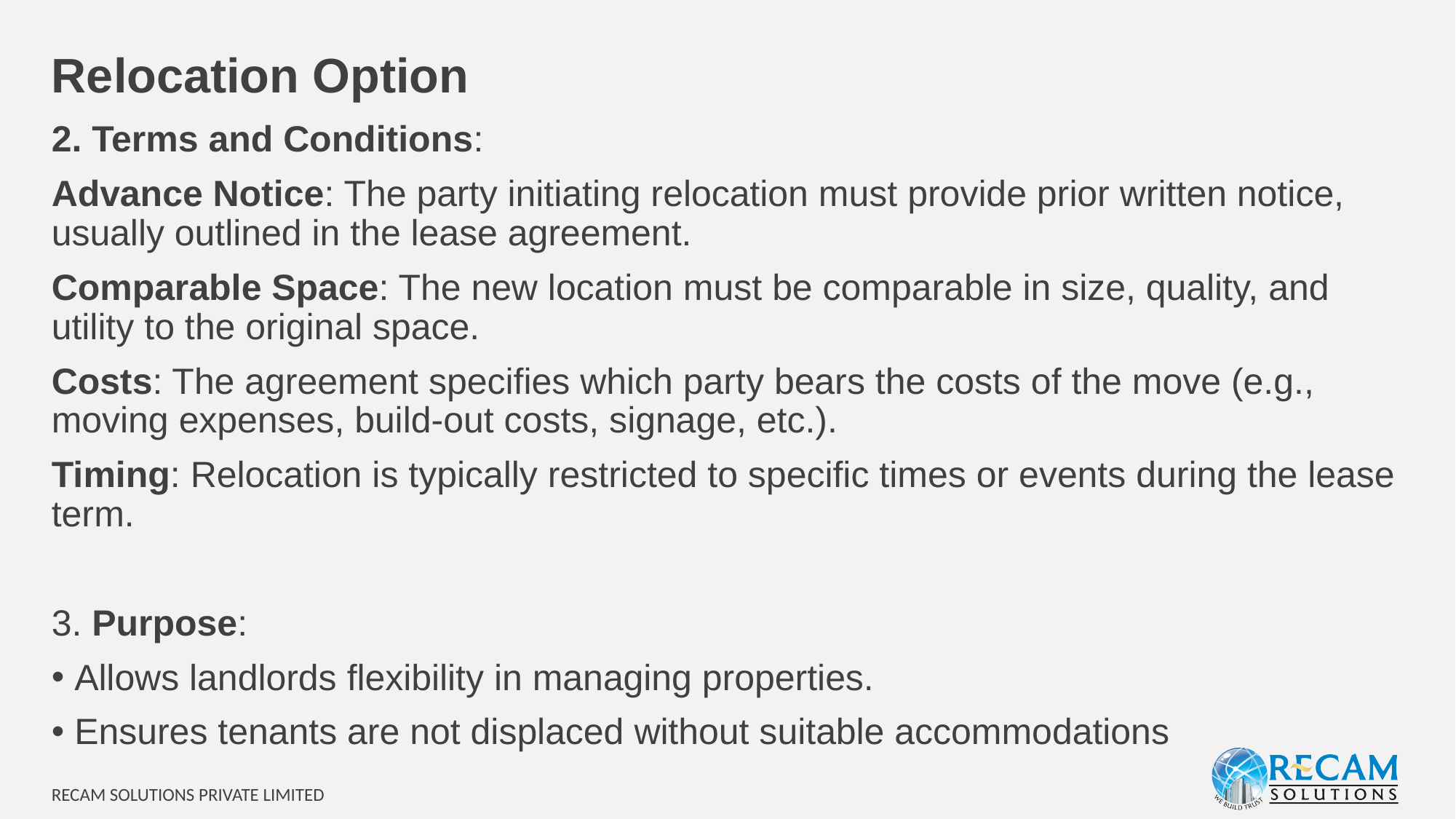

# Relocation Option
2. Terms and Conditions:
Advance Notice: The party initiating relocation must provide prior written notice, usually outlined in the lease agreement.
Comparable Space: The new location must be comparable in size, quality, and utility to the original space.
Costs: The agreement specifies which party bears the costs of the move (e.g., moving expenses, build-out costs, signage, etc.).
Timing: Relocation is typically restricted to specific times or events during the lease term.

3. Purpose:
 Allows landlords flexibility in managing properties.
 Ensures tenants are not displaced without suitable accommodations

RECAM SOLUTIONS PRIVATE LIMITED